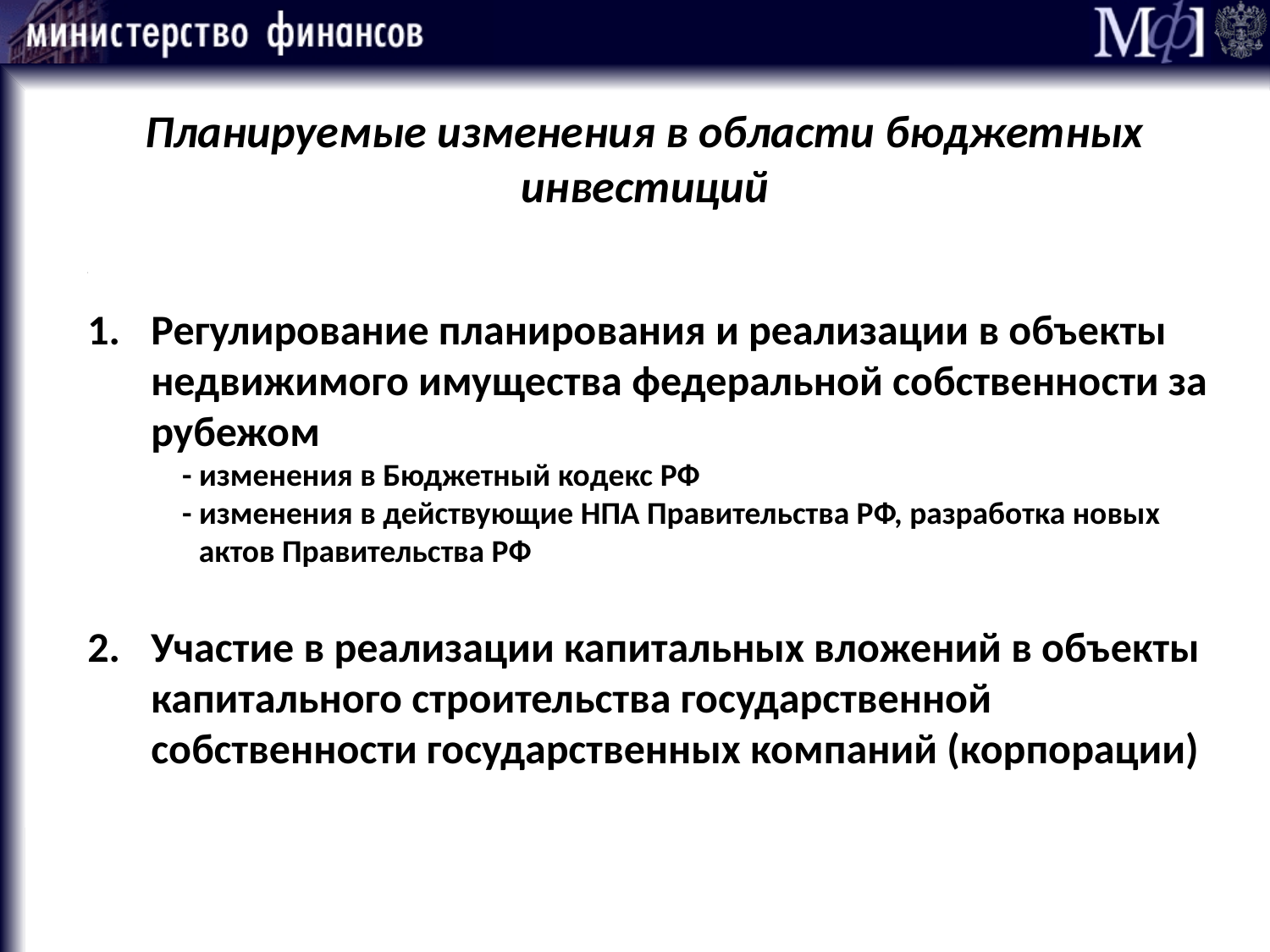

Планируемые изменения в области бюджетных инвестиций
1
Регулирование планирования и реализации в объекты недвижимого имущества федеральной собственности за рубежом
 - изменения в Бюджетный кодекс РФ
 - изменения в действующие НПА Правительства РФ, разработка новых актов Правительства РФ

Участие в реализации капитальных вложений в объекты капитального строительства государственной собственности государственных компаний (корпорации)